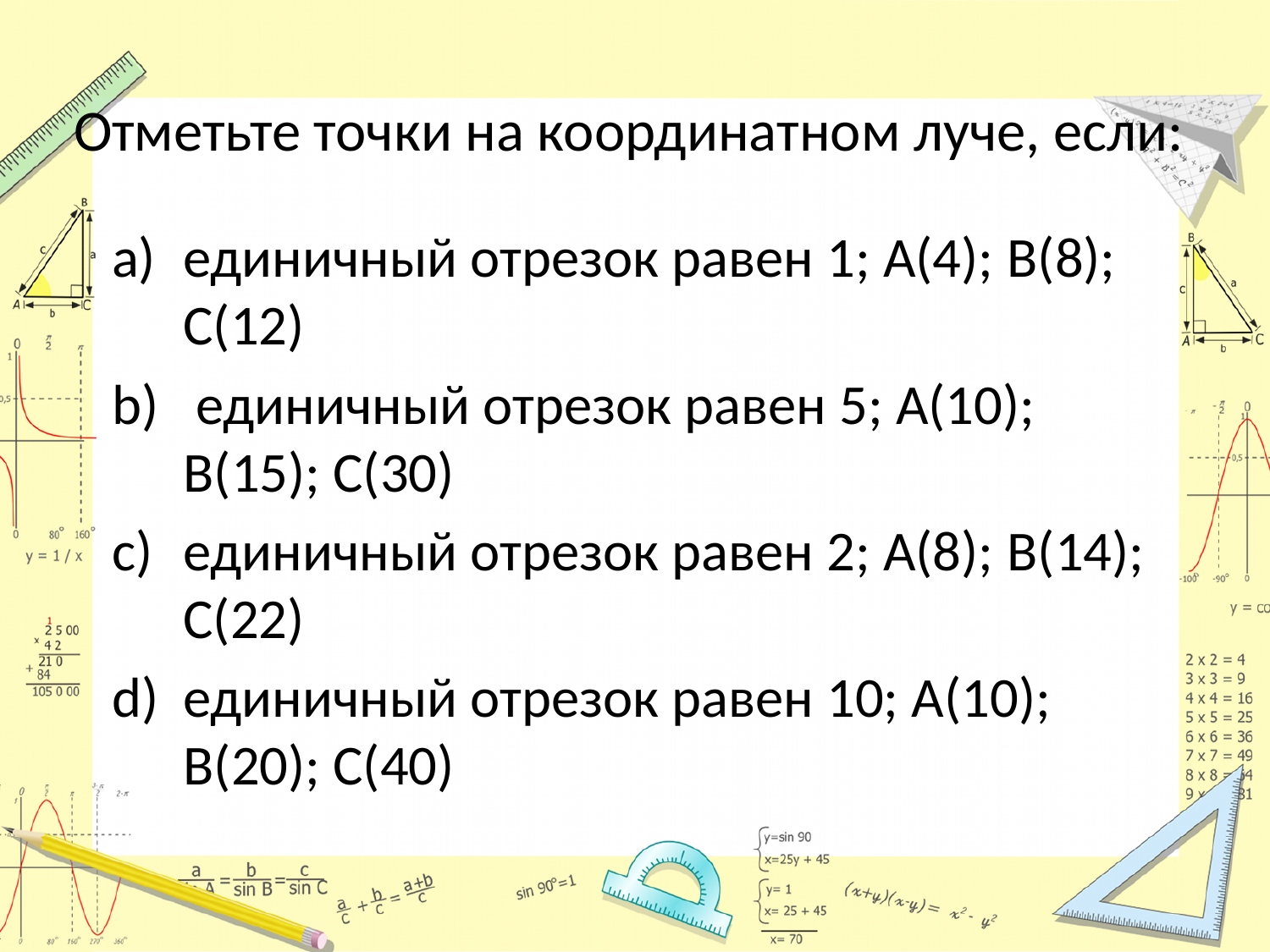

# Отметьте точки на координатном луче, если:
единичный отрезок равен 1; А(4); B(8); С(12)
 единичный отрезок равен 5; А(10); B(15); С(30)
единичный отрезок равен 2; А(8); B(14); С(22)
единичный отрезок равен 10; А(10); B(20); С(40)